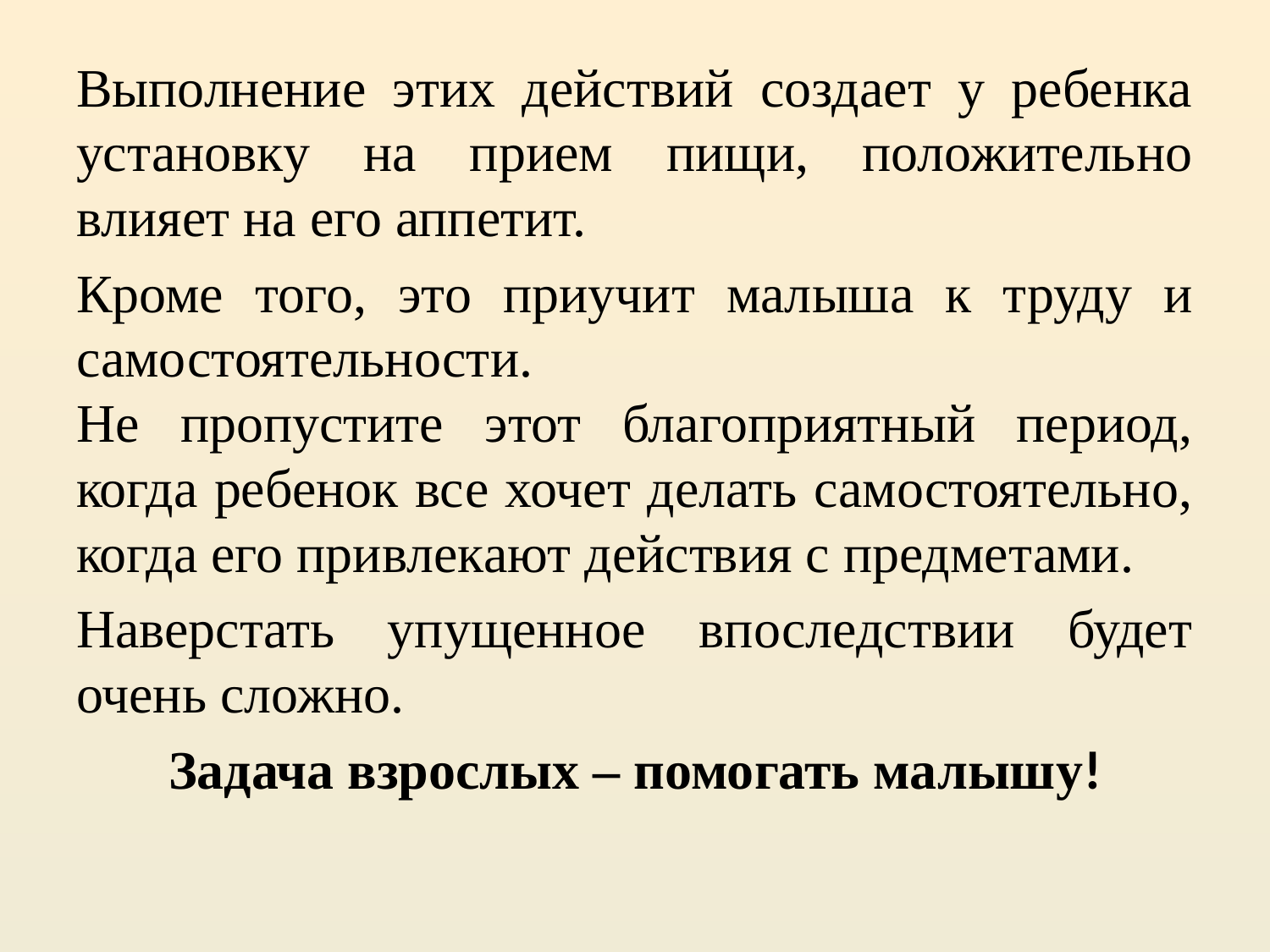

Выполнение этих действий создает у ребенка установку на прием пищи, положительно влияет на его аппетит.
Кроме того, это приучит малыша к труду и самостоятельности.
Не пропустите этот благоприятный период, когда ребенок все хочет делать самостоятельно, когда его привлекают действия с предметами.
Наверстать упущенное впоследствии будет очень сложно.
Задача взрослых – помогать малышу!